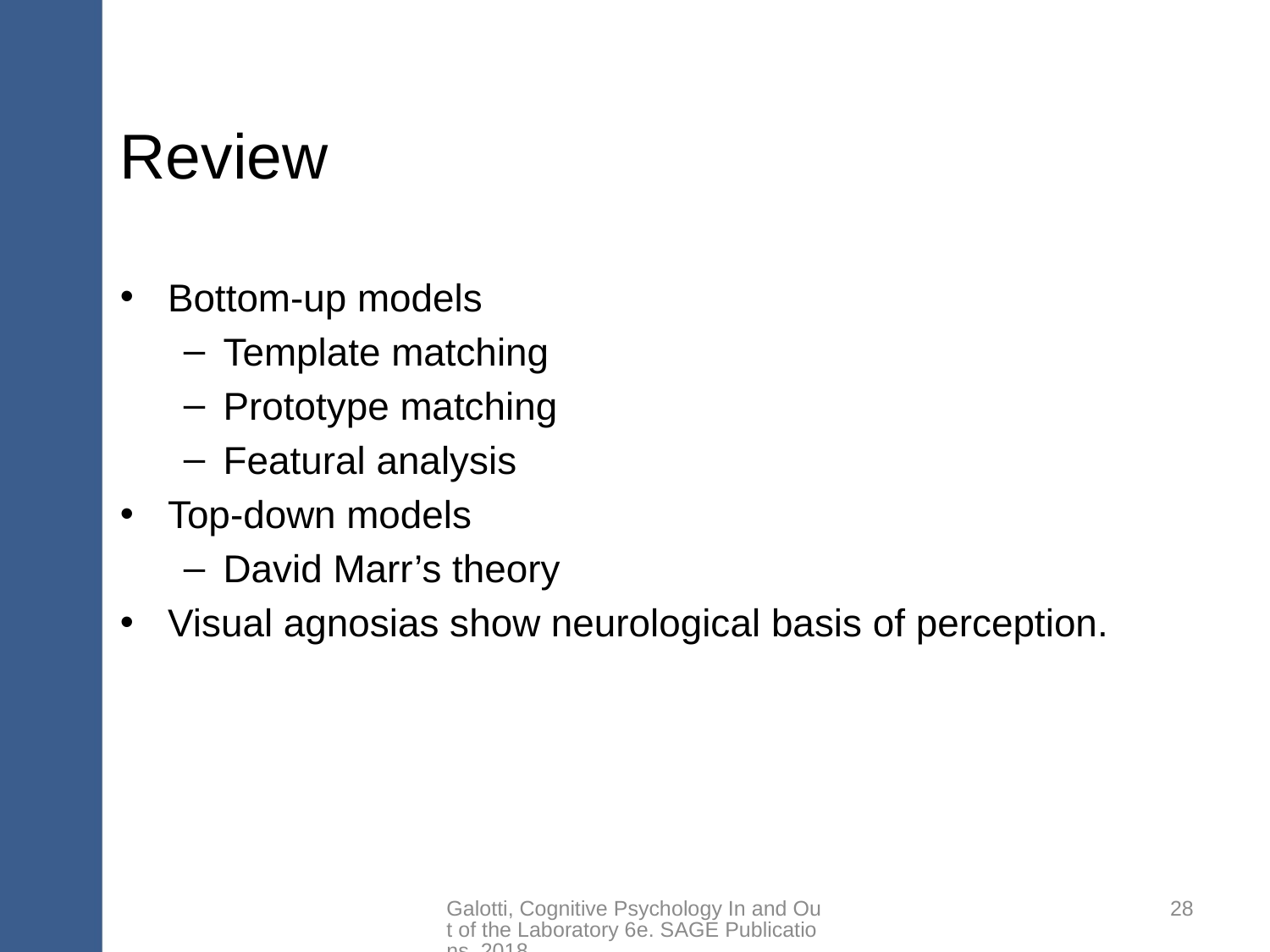

# Review
Bottom-up models
Template matching
Prototype matching
Featural analysis
Top-down models
David Marr’s theory
Visual agnosias show neurological basis of perception.
Galotti, Cognitive Psychology In and Out of the Laboratory 6e. SAGE Publications, 2018.
28